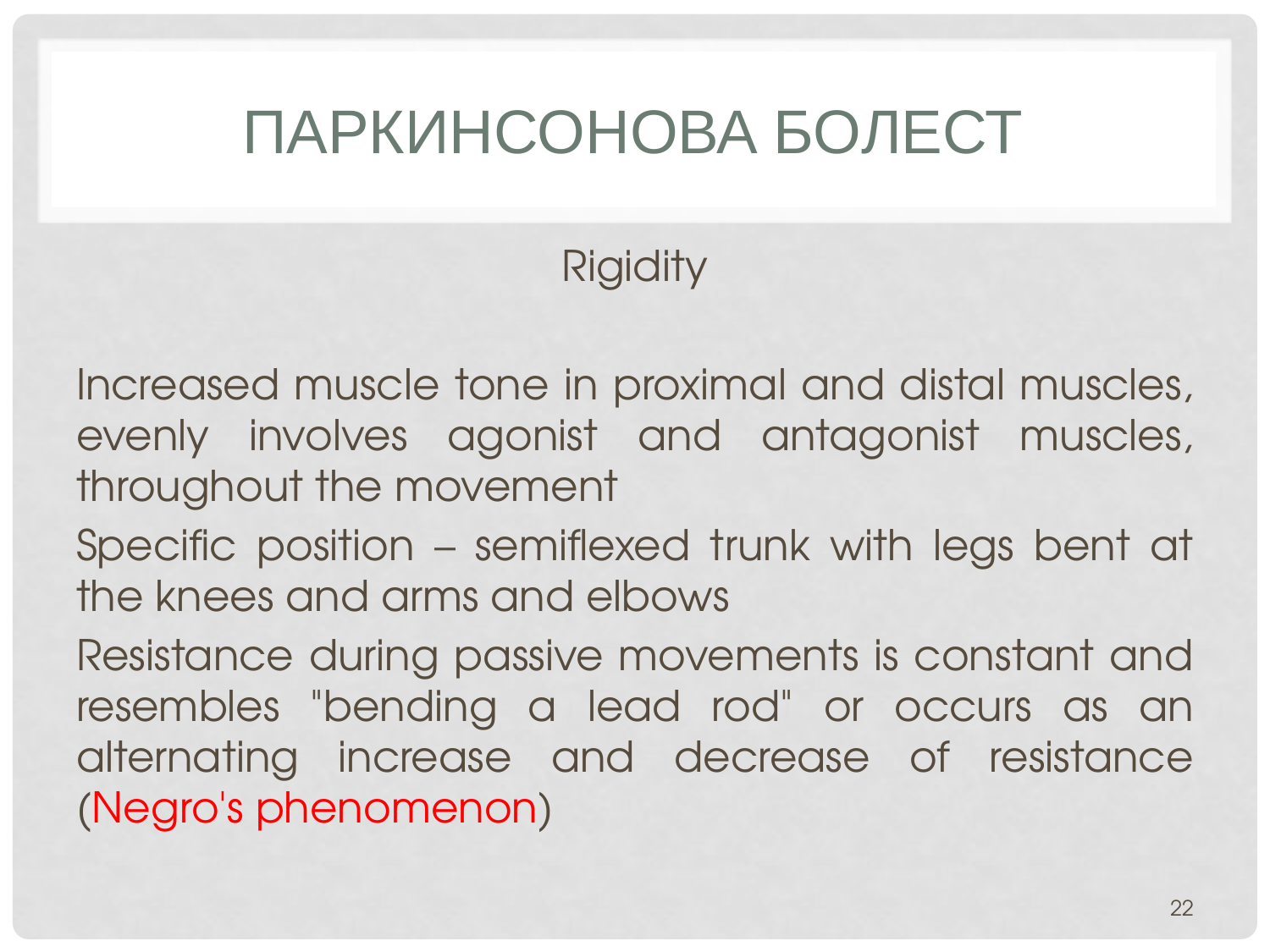

# ПАРКИНСОНОВА БОЛЕСТ
Rigidity

Increased muscle tone in proximal and distal muscles, evenly involves agonist and antagonist muscles, throughout the movement
Specific position – semiflexed trunk with legs bent at the knees and arms and elbows
Resistance during passive movements is constant and resembles "bending a lead rod" or occurs as an alternating increase and decrease of resistance (Negro's phenomenon)
22